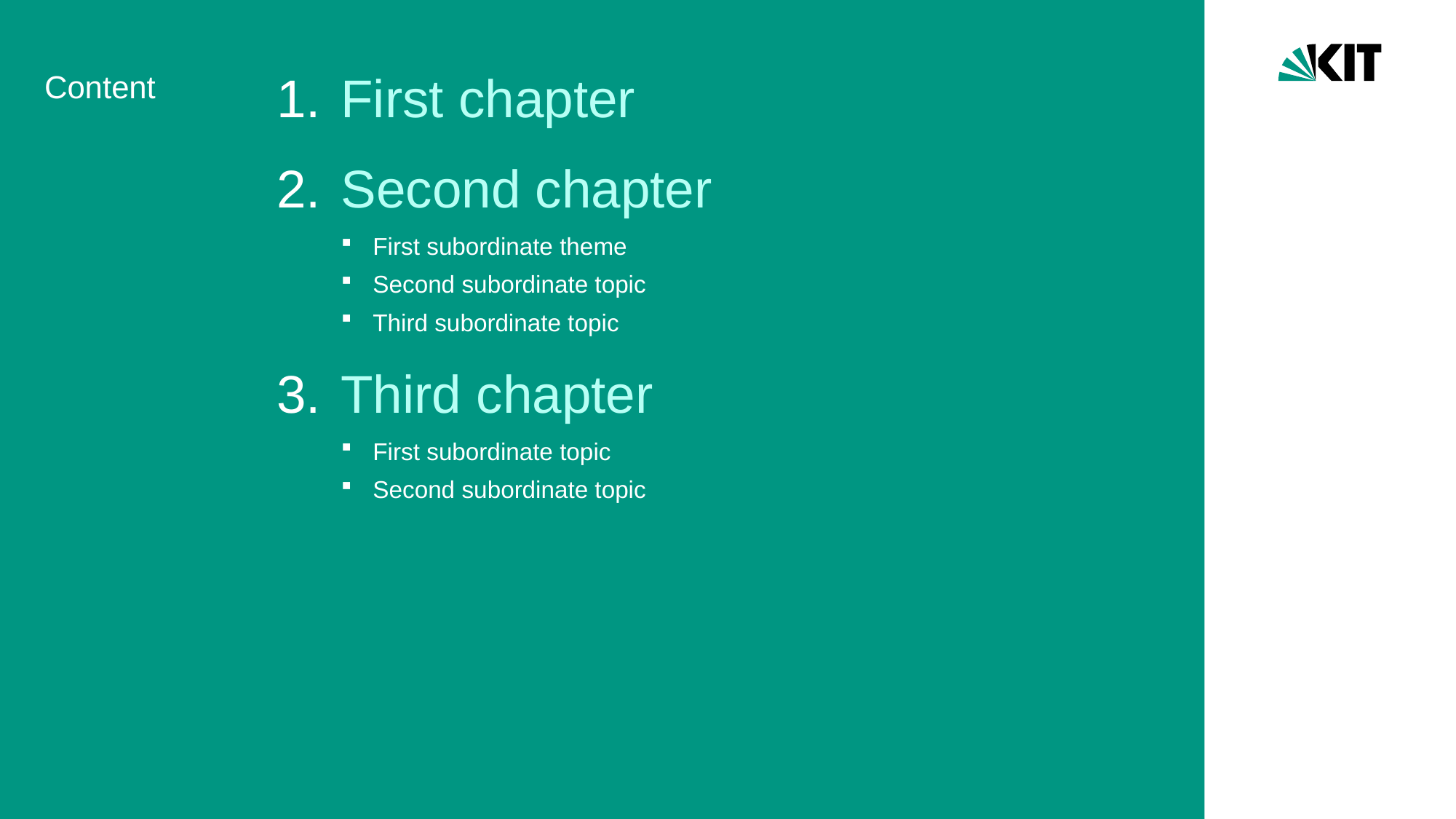

# Content
First chapter
Second chapter
First subordinate theme
Second subordinate topic
Third subordinate topic
Third chapter
First subordinate topic
Second subordinate topic
28/04/25
Name - Title of Presentation
8